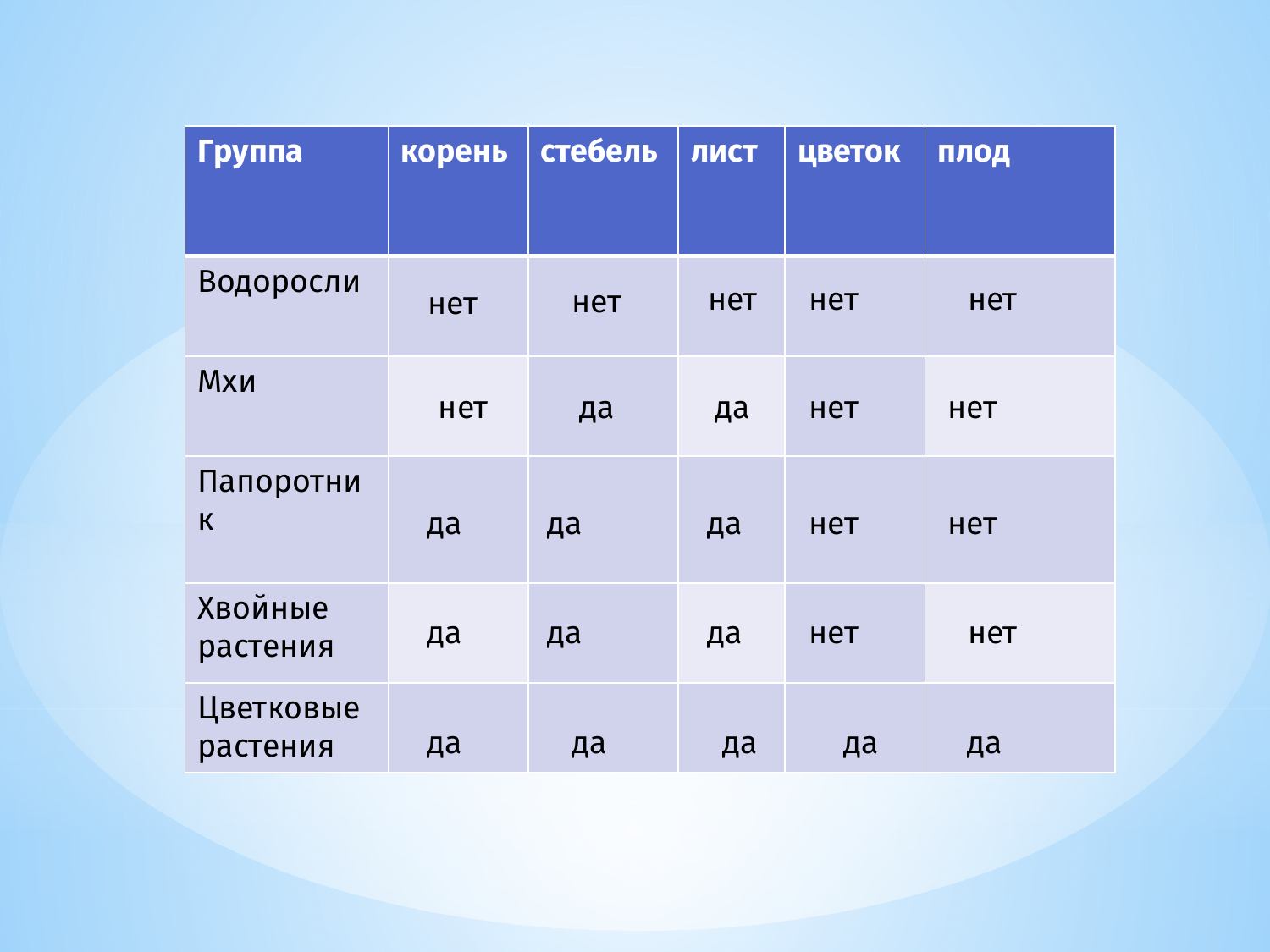

| Группа | корень | стебель | лист | цветок | плод |
| --- | --- | --- | --- | --- | --- |
| Водоросли |  |  |  |  |  |
| Мхи |  |  |  |  |  |
| Папоротник |  |  |  |  |  |
| Хвойные растения |  |  |  |  |  |
| Цветковые растения |  |  |  |  |  |
нет
нет
нет
нет
нет
нет
да
да
нет
нет
да
да
да
нет
нет
да
да
да
нет
нет
да
да
да
да
да